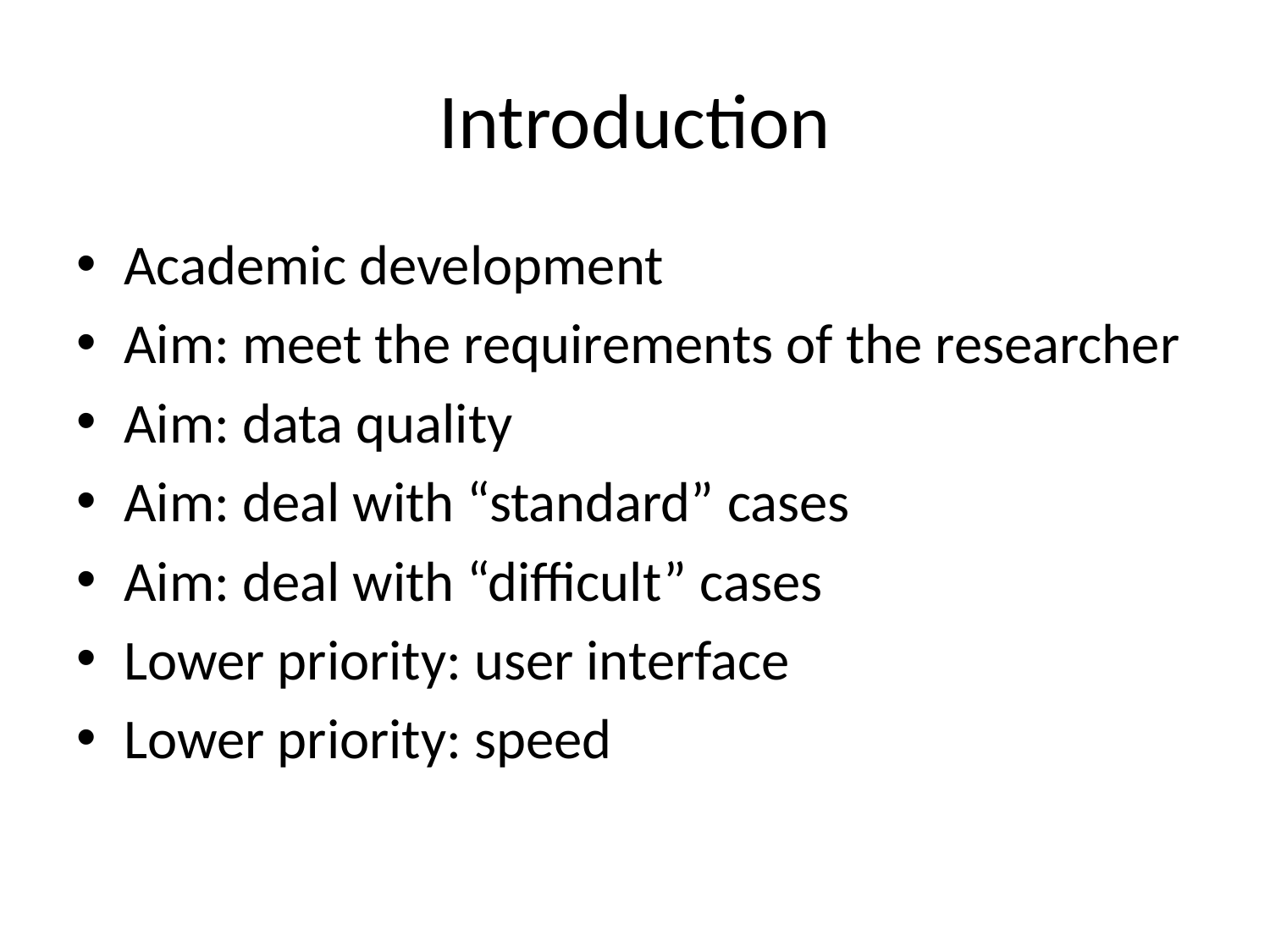

# Introduction
Academic development
Aim: meet the requirements of the researcher
Aim: data quality
Aim: deal with “standard” cases
Aim: deal with “difficult” cases
Lower priority: user interface
Lower priority: speed